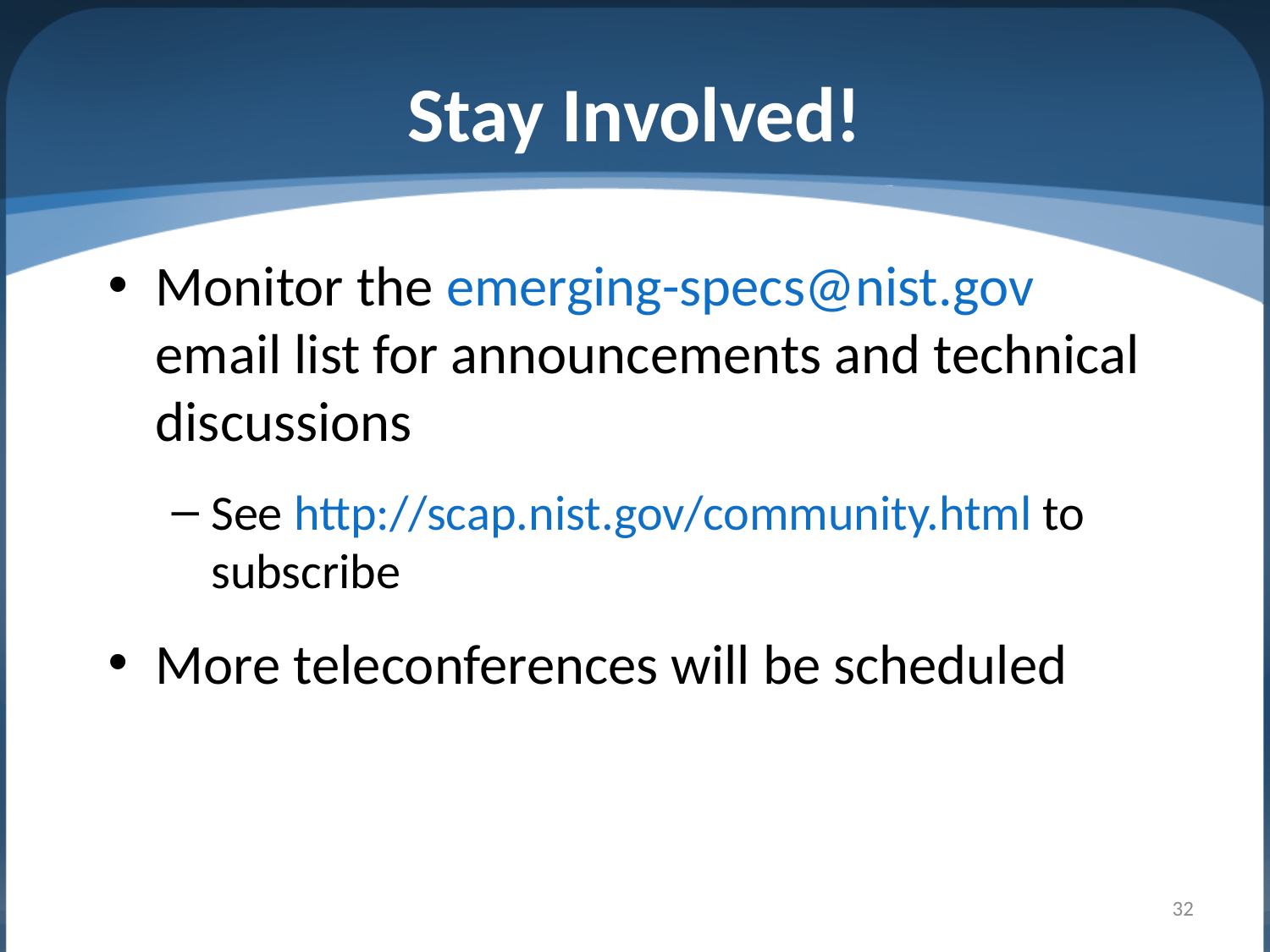

# Stay Involved!
Monitor the emerging-specs@nist.gov email list for announcements and technical discussions
See http://scap.nist.gov/community.html to subscribe
More teleconferences will be scheduled
32